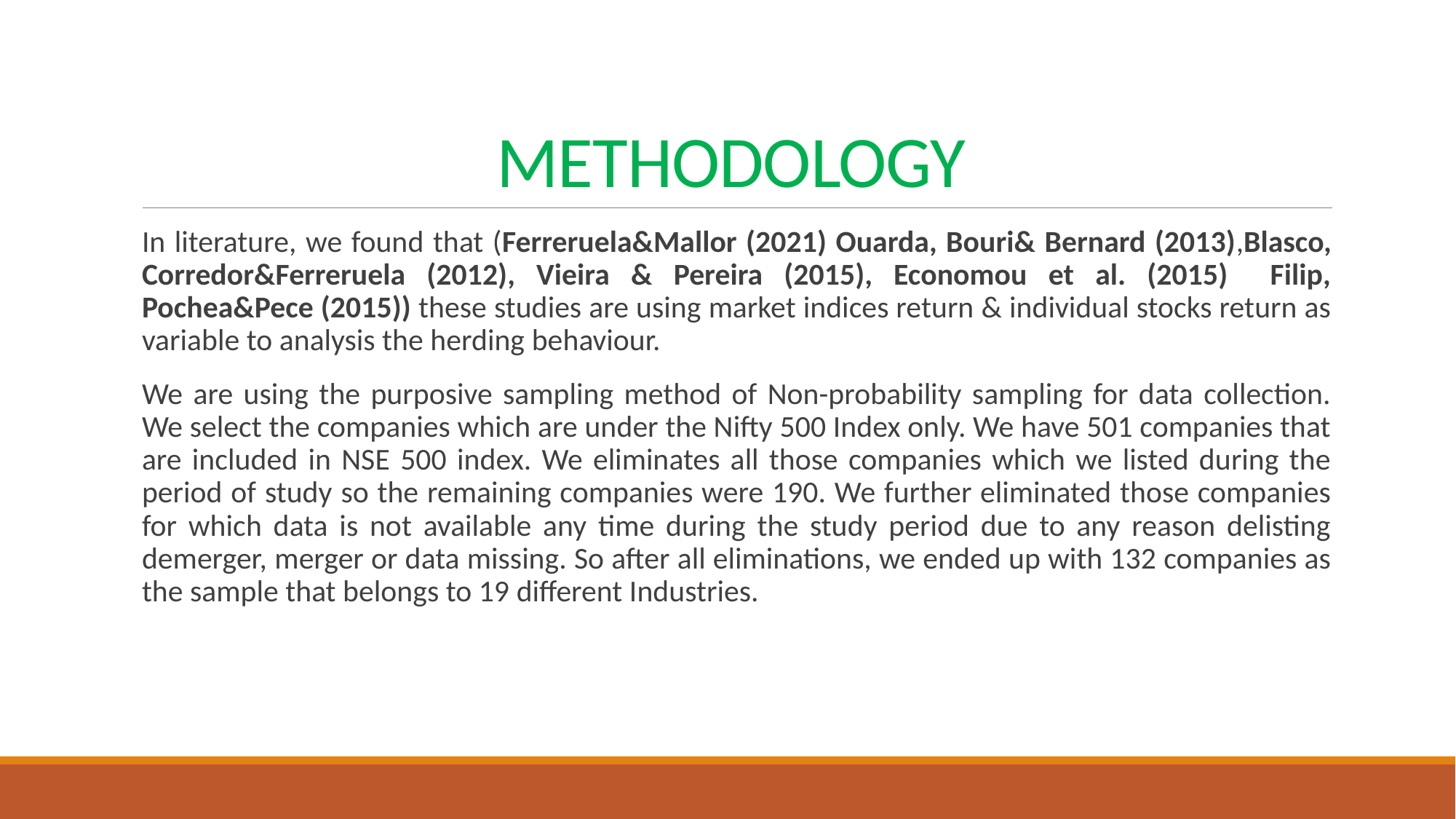

# METHODOLOGY
In literature, we found that (Ferreruela&Mallor (2021) Ouarda, Bouri& Bernard (2013),Blasco, Corredor&Ferreruela (2012), Vieira & Pereira (2015), Economou et al. (2015)  Filip, Pochea&Pece (2015)) these studies are using market indices return & individual stocks return as variable to analysis the herding behaviour.
We are using the purposive sampling method of Non-probability sampling for data collection. We select the companies which are under the Nifty 500 Index only. We have 501 companies that are included in NSE 500 index. We eliminates all those companies which we listed during the period of study so the remaining companies were 190. We further eliminated those companies for which data is not available any time during the study period due to any reason delisting demerger, merger or data missing. So after all eliminations, we ended up with 132 companies as the sample that belongs to 19 different Industries.